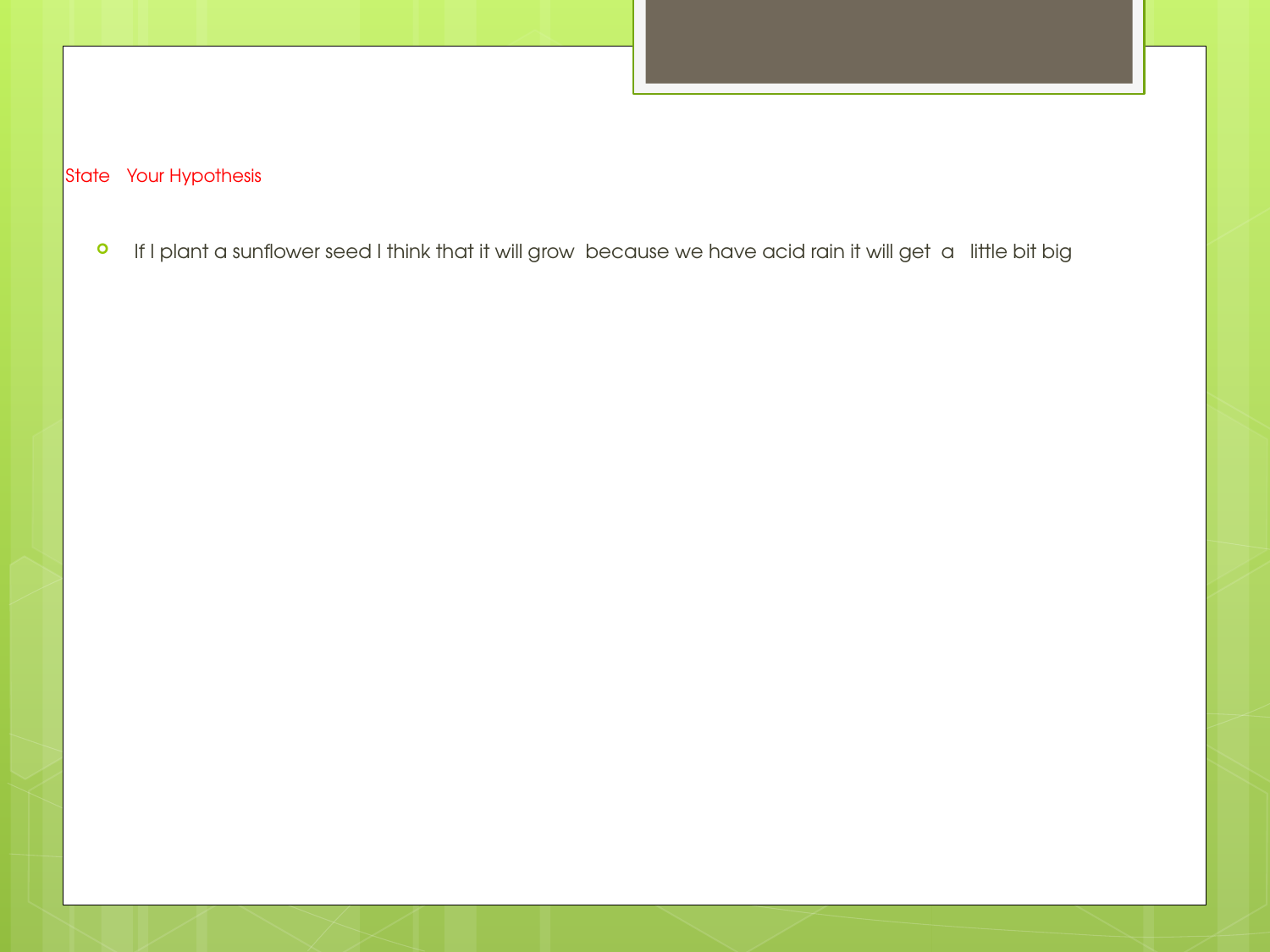

# State Your Hypothesis
If I plant a sunflower seed I think that it will grow  because we have acid rain it will get  a   little bit big